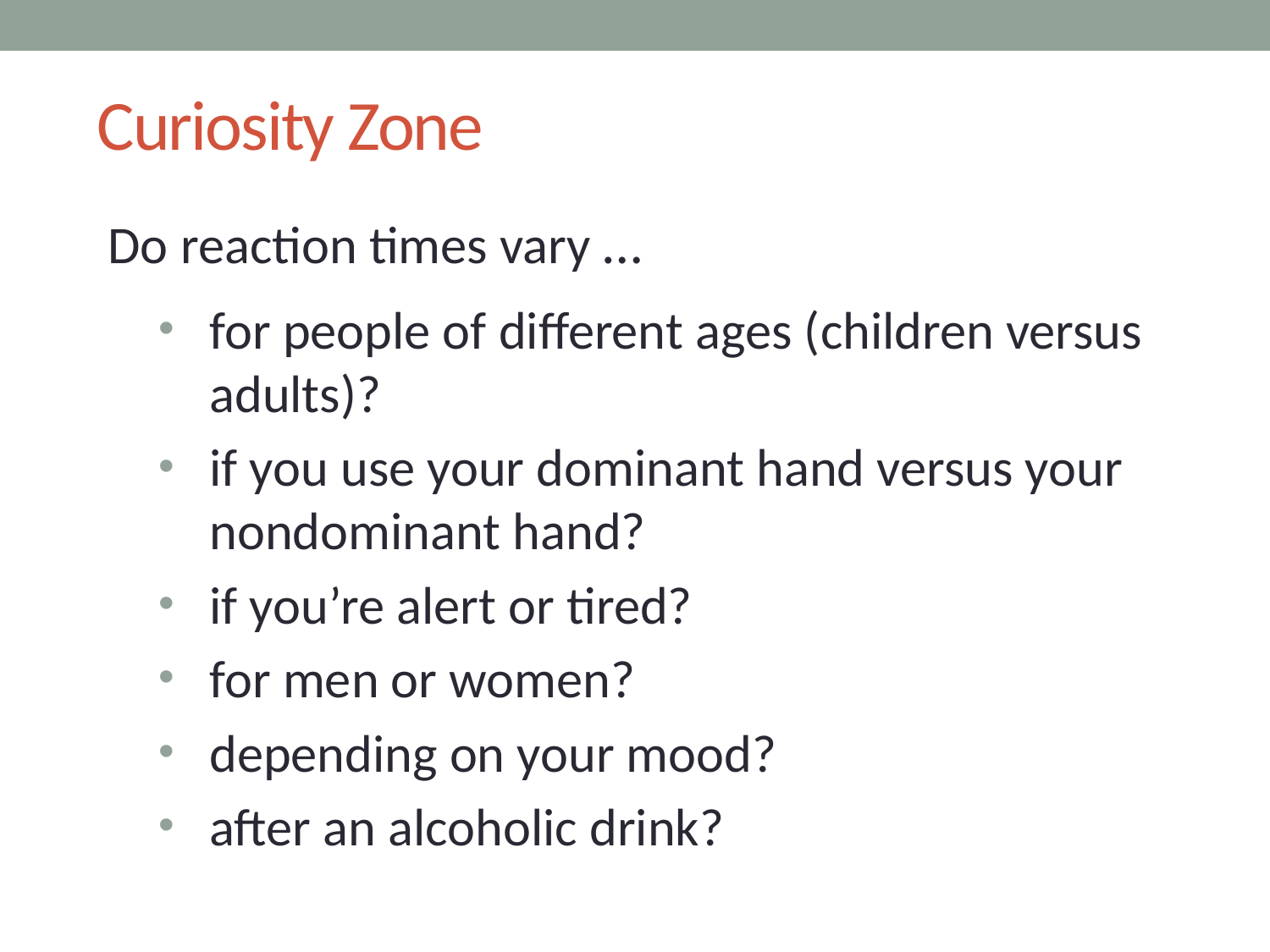

# Curiosity Zone
Do reaction times vary …
for people of different ages (children versus adults)?
if you use your dominant hand versus your nondominant hand?
if you’re alert or tired?
for men or women?
depending on your mood?
after an alcoholic drink?